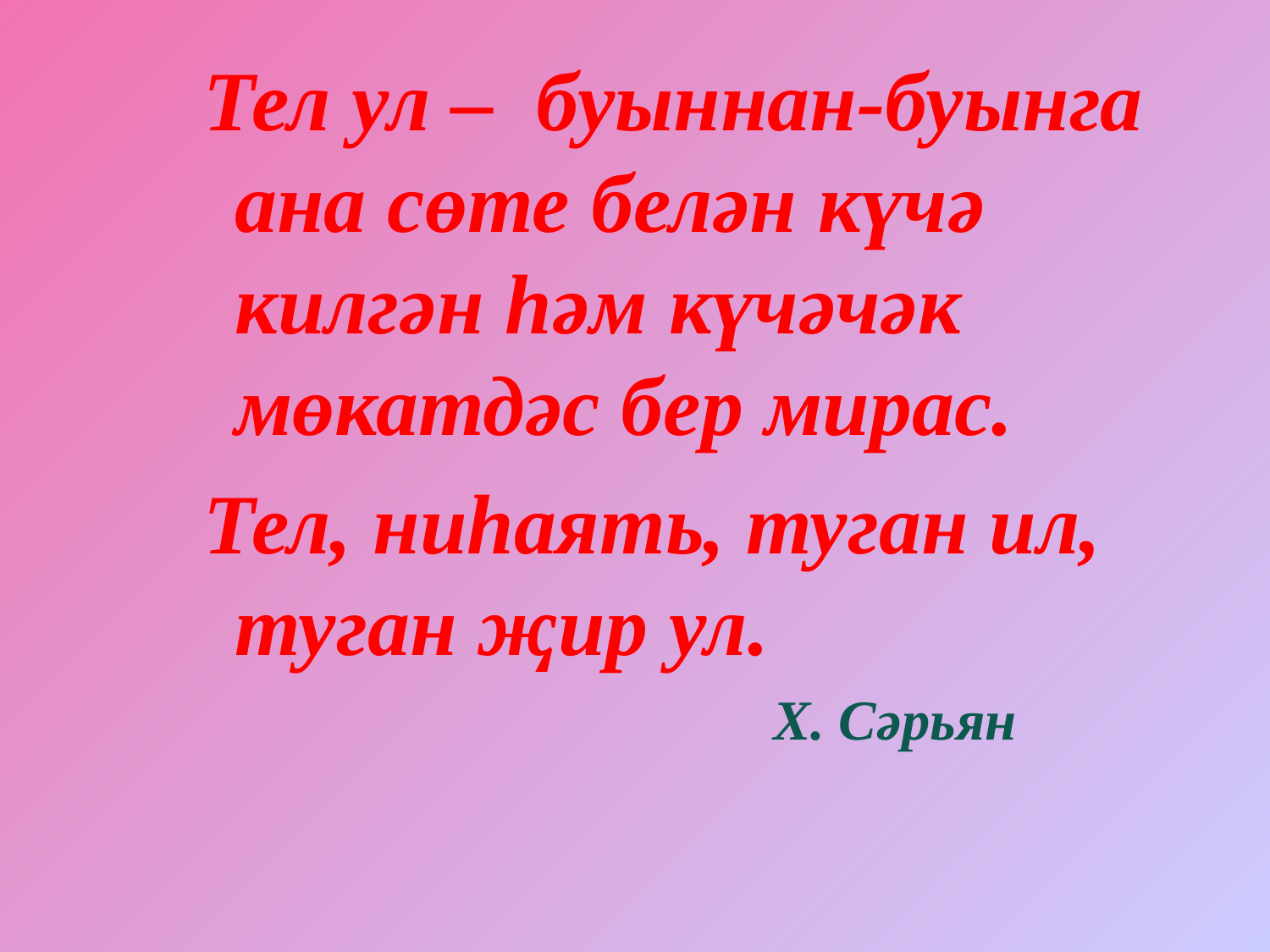

#
Тел ул –  буыннан-буынга ана сөте белән күчә килгән һәм күчәчәк мөкатдәс бер мирас.
Тел, ниһаять, туган ил, туган җир ул.
						 Х. Сәрьян